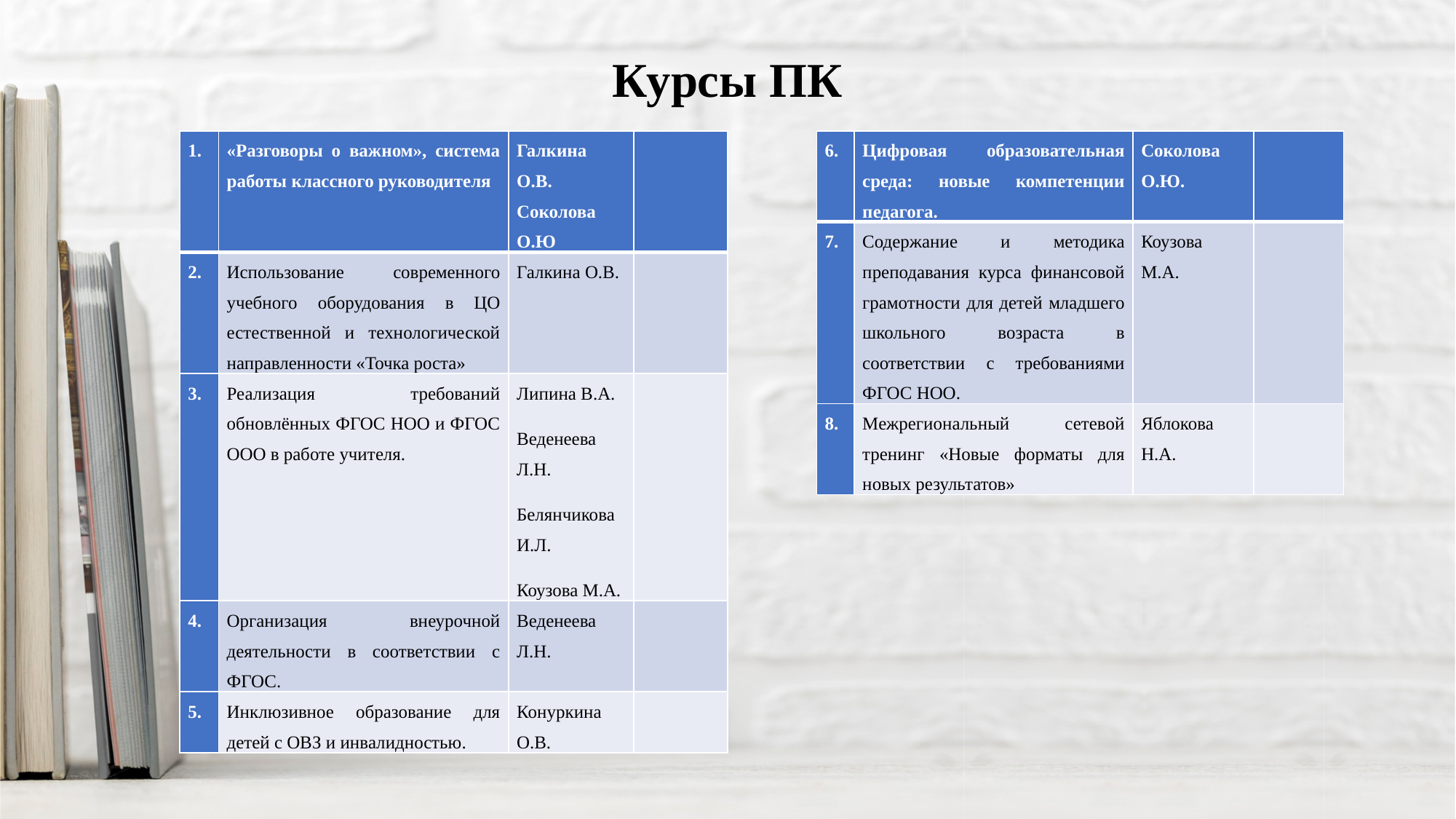

# Курсы ПК
| 1. | «Разговоры о важном», система работы классного руководителя | Галкина О.В. Соколова О.Ю |  |
| --- | --- | --- | --- |
| 2. | Использование современного учебного оборудования в ЦО естественной и технологической направленности «Точка роста» | Галкина О.В. |  |
| 3. | Реализация требований обновлённых ФГОС НОО и ФГОС ООО в работе учителя. | Липина В.А. Веденеева Л.Н. Белянчикова И.Л. Коузова М.А. |  |
| 4. | Организация внеурочной деятельности в соответствии с ФГОС. | Веденеева Л.Н. |  |
| 5. | Инклюзивное образование для детей с ОВЗ и инвалидностью. | Конуркина О.В. |  |
| 6. | Цифровая образовательная среда: новые компетенции педагога. | Соколова О.Ю. |  |
| --- | --- | --- | --- |
| 7. | Содержание и методика преподавания курса финансовой грамотности для детей младшего школьного возраста в соответствии с требованиями ФГОС НОО. | Коузова М.А. |  |
| 8. | Межрегиональный сетевой тренинг «Новые форматы для новых результатов» | Яблокова Н.А. |  |